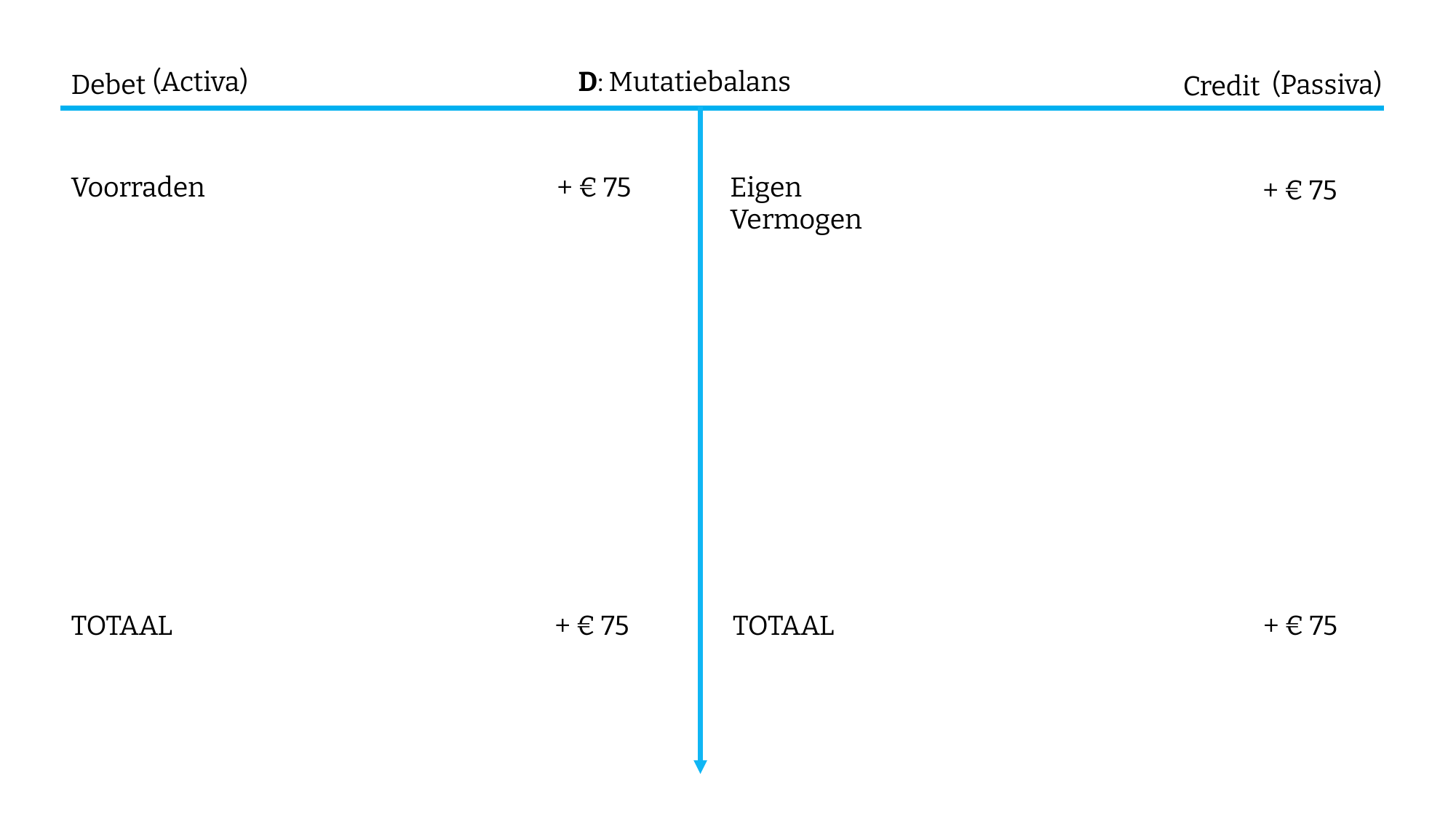

D: Mutatiebalans
(Activa)
Debet
(Passiva)
Credit
Voorraden
+ € 75
Eigen Vermogen
+ € 75
TOTAAL
+ € 75
TOTAAL
+ € 75